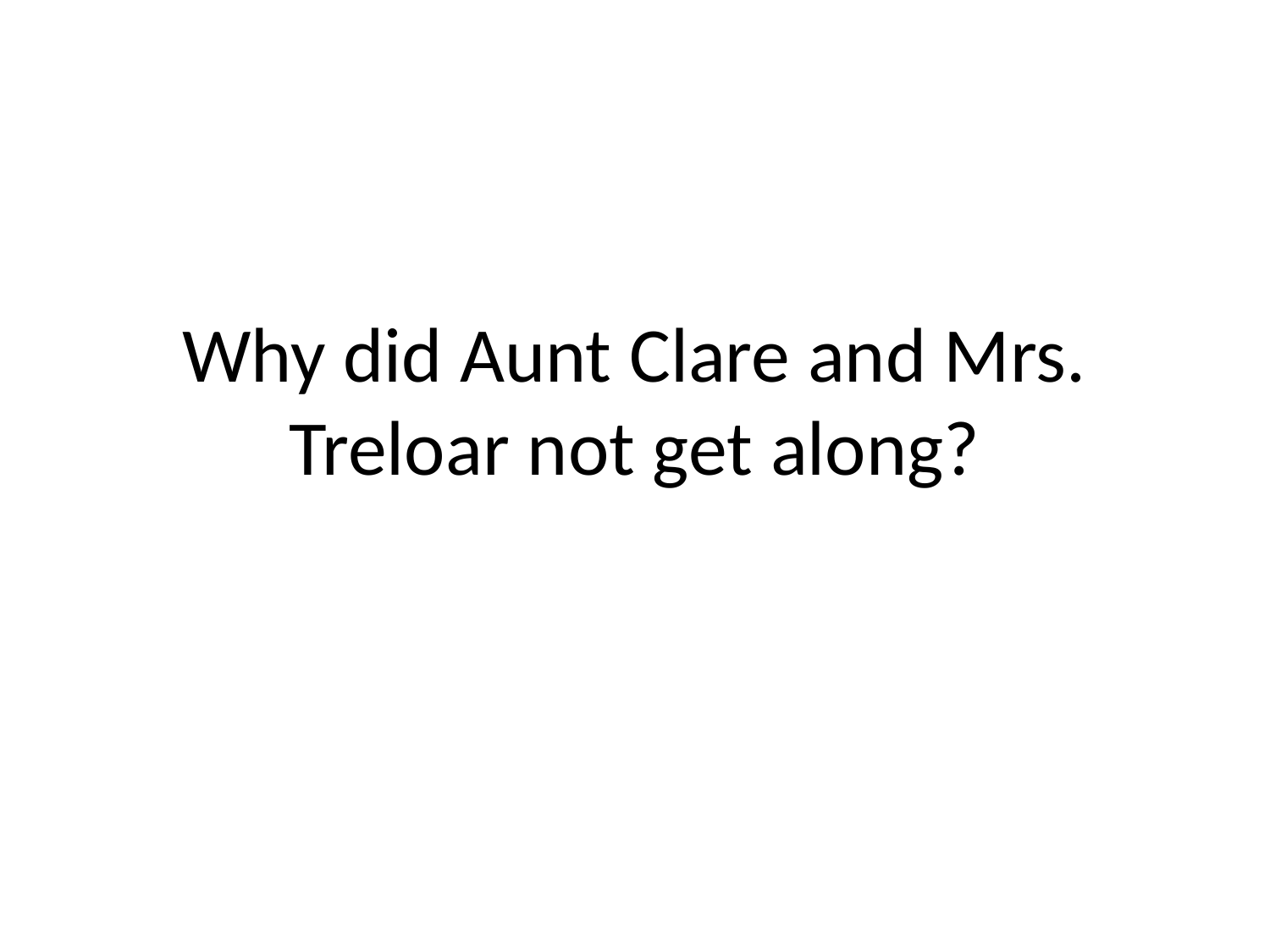

# Why did Aunt Clare and Mrs. Treloar not get along?